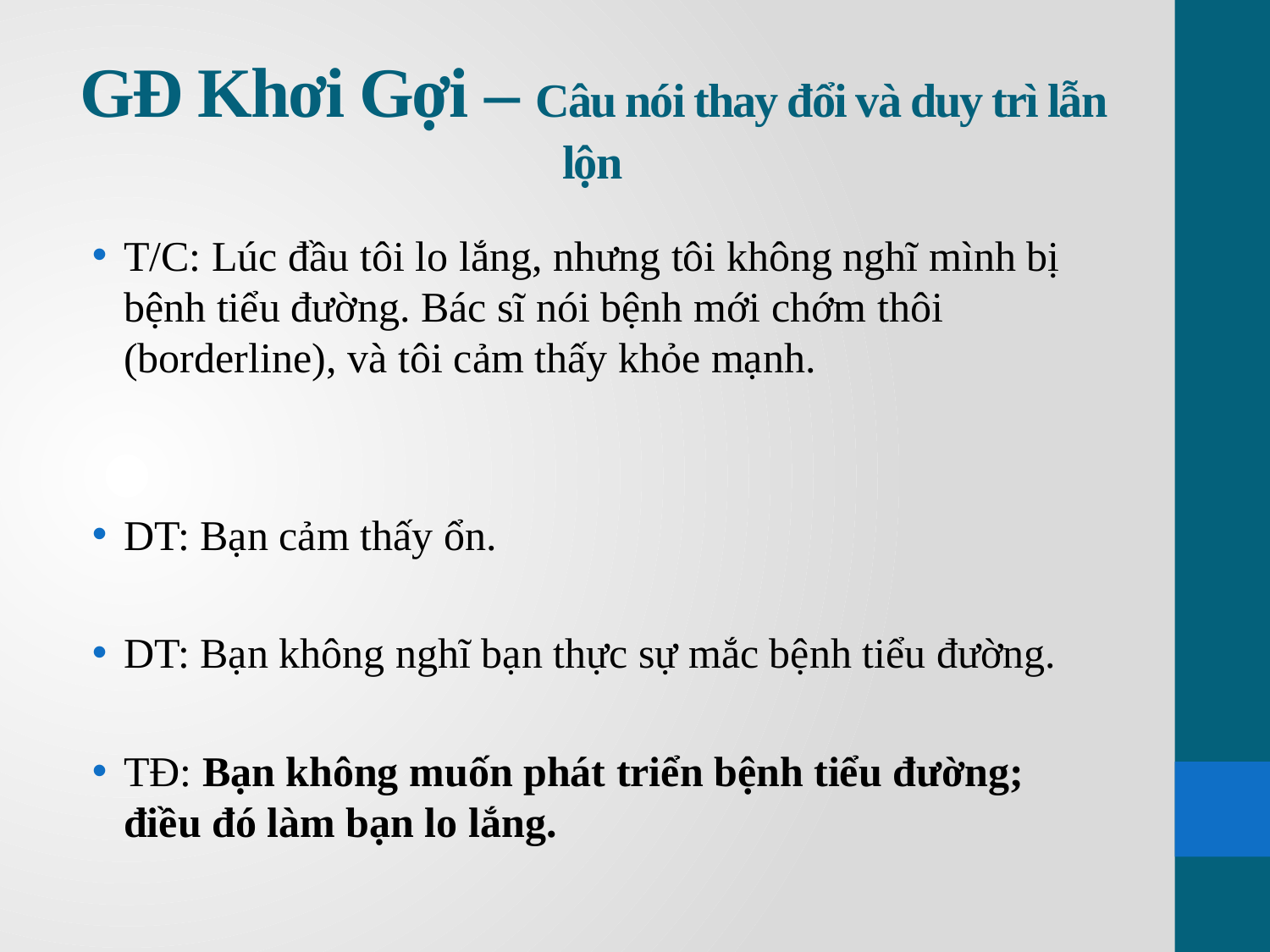

# GĐ Khơi Gợi – Câu nói thay đổi và duy trì lẫn lộn
T/C: Lúc đầu tôi lo lắng, nhưng tôi không nghĩ mình bị bệnh tiểu đường. Bác sĩ nói bệnh mới chớm thôi (borderline), và tôi cảm thấy khỏe mạnh.

DT: Bạn cảm thấy ổn.

DT: Bạn không nghĩ bạn thực sự mắc bệnh tiểu đường.

TĐ: Bạn không muốn phát triển bệnh tiểu đường; điều đó làm bạn lo lắng.